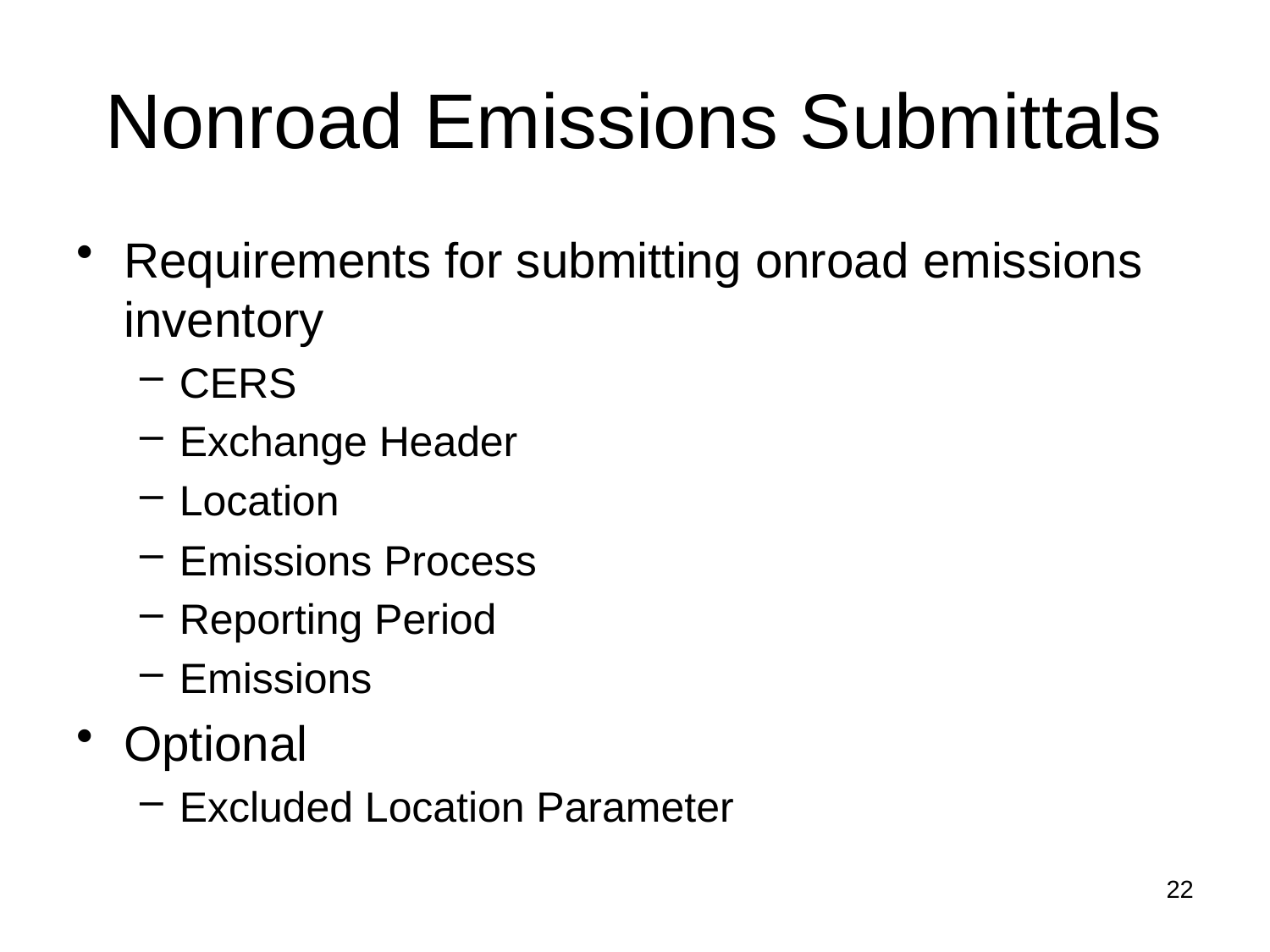

# Nonroad Emissions Submittals
Requirements for submitting onroad emissions inventory
CERS
Exchange Header
Location
Emissions Process
Reporting Period
Emissions
Optional
Excluded Location Parameter
22